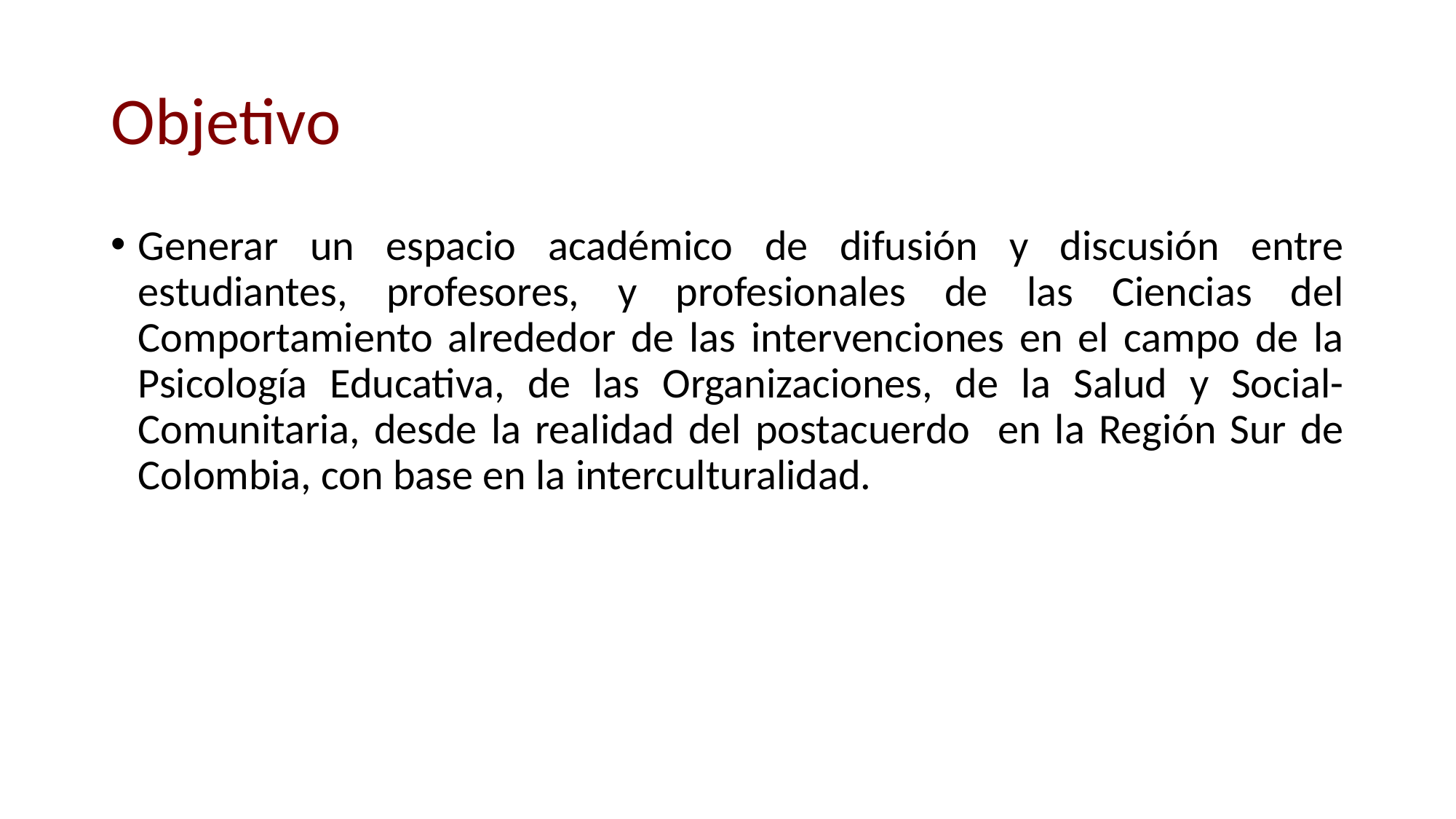

# Objetivo
Generar un espacio académico de difusión y discusión entre estudiantes, profesores, y profesionales de las Ciencias del Comportamiento alrededor de las intervenciones en el campo de la Psicología Educativa, de las Organizaciones, de la Salud y Social-Comunitaria, desde la realidad del postacuerdo  en la Región Sur de Colombia, con base en la interculturalidad.